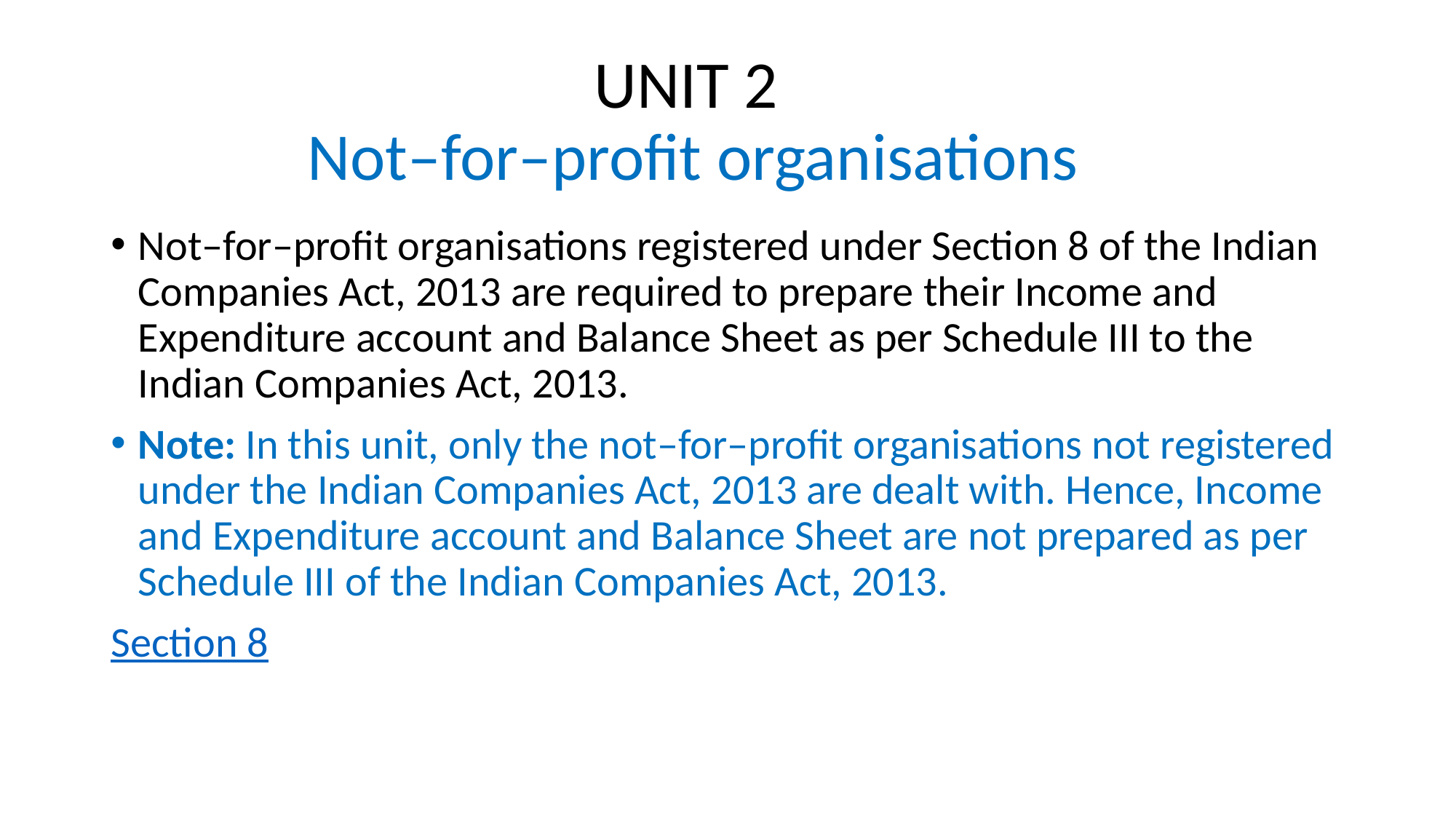

# UNIT 2 Not–for–profit organisations
Not–for–profit organisations registered under Section 8 of the Indian Companies Act, 2013 are required to prepare their Income and Expenditure account and Balance Sheet as per Schedule III to the Indian Companies Act, 2013.
Note: In this unit, only the not–for–profit organisations not registered under the Indian Companies Act, 2013 are dealt with. Hence, Income and Expenditure account and Balance Sheet are not prepared as per Schedule III of the Indian Companies Act, 2013.
Section 8